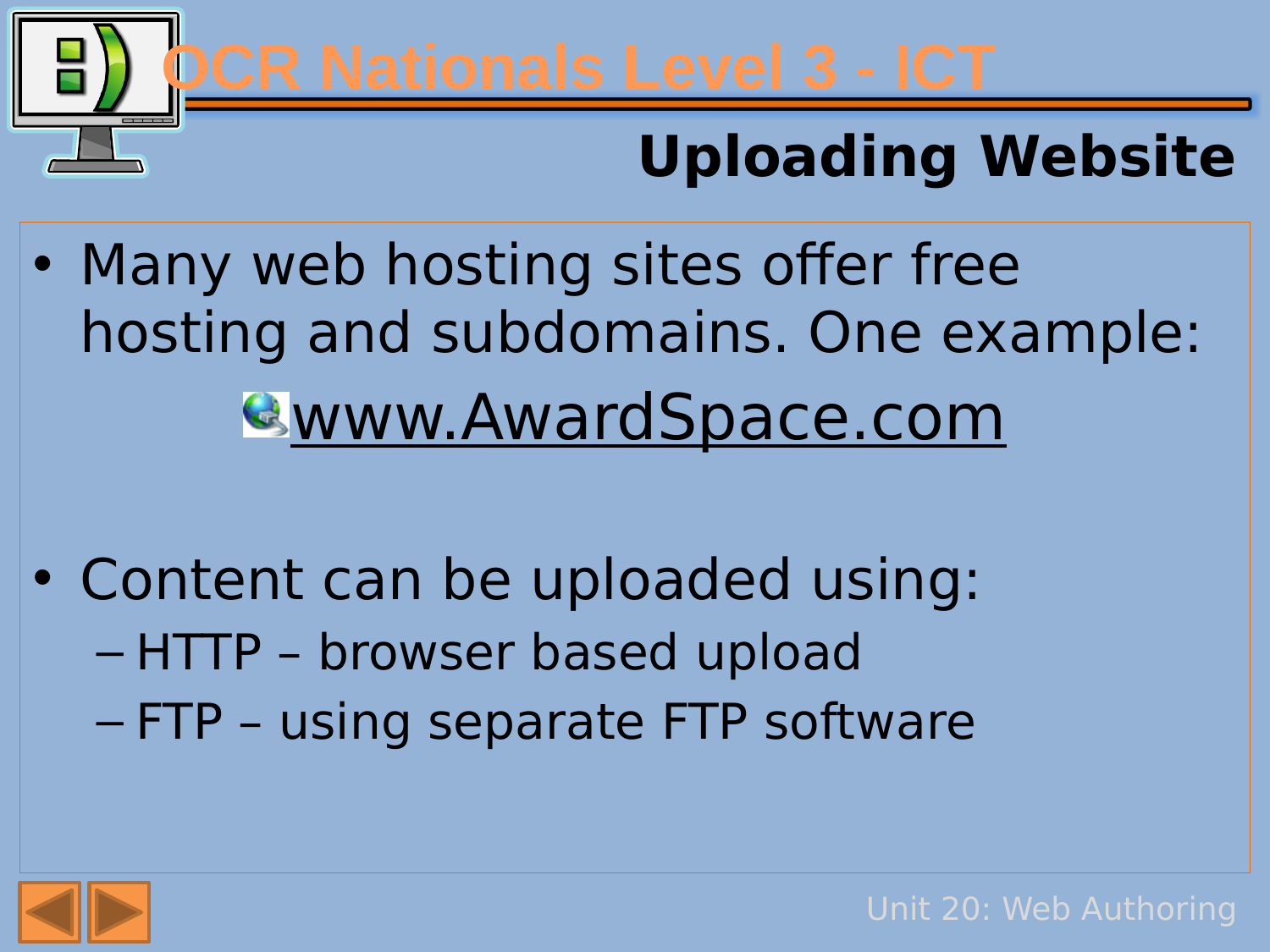

# Uploading Website
Many web hosting sites offer free hosting and subdomains. One example:
www.AwardSpace.com

Content can be uploaded using:
HTTP – browser based upload
FTP – using separate FTP software